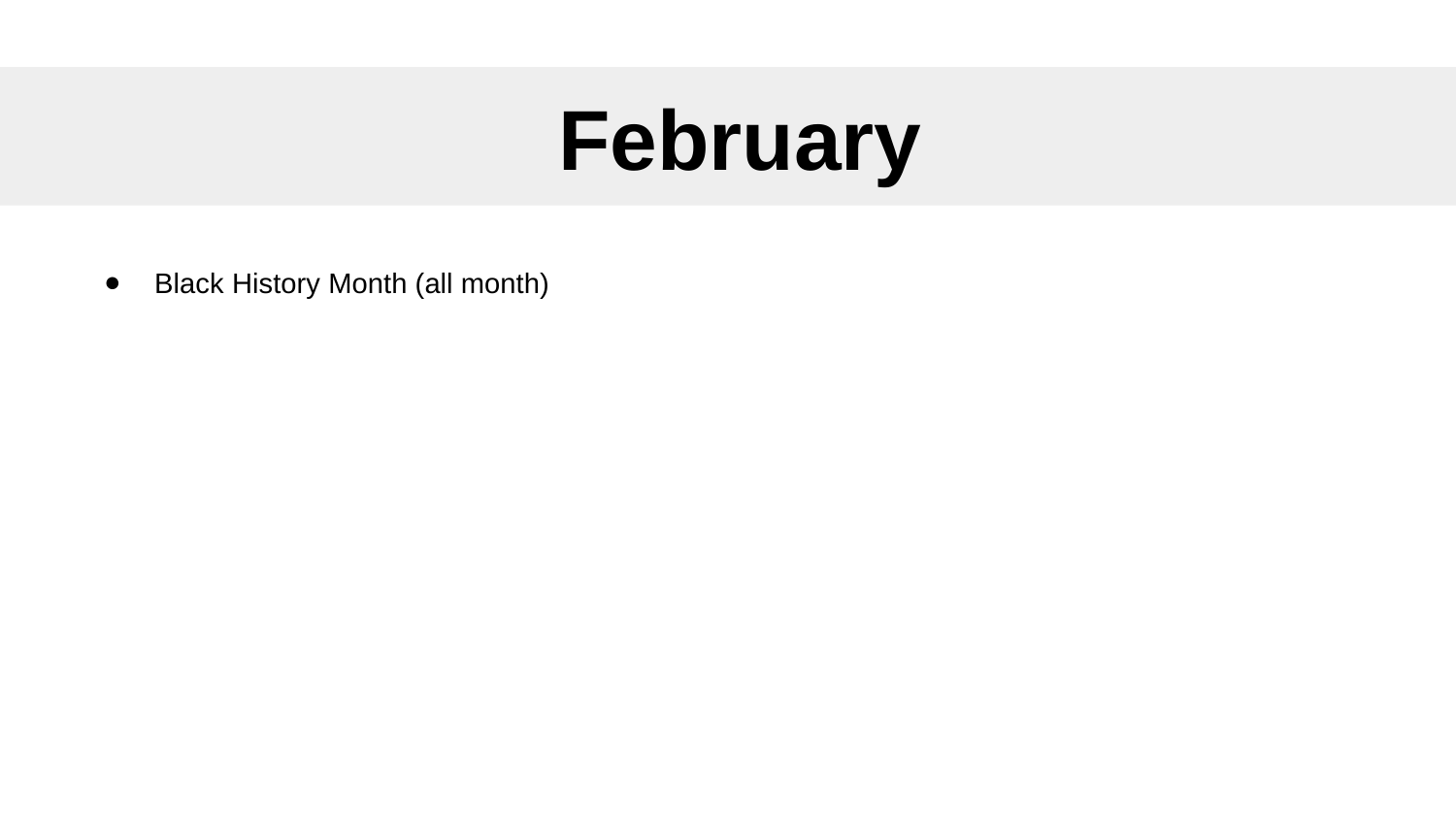

# February
Black History Month (all month)